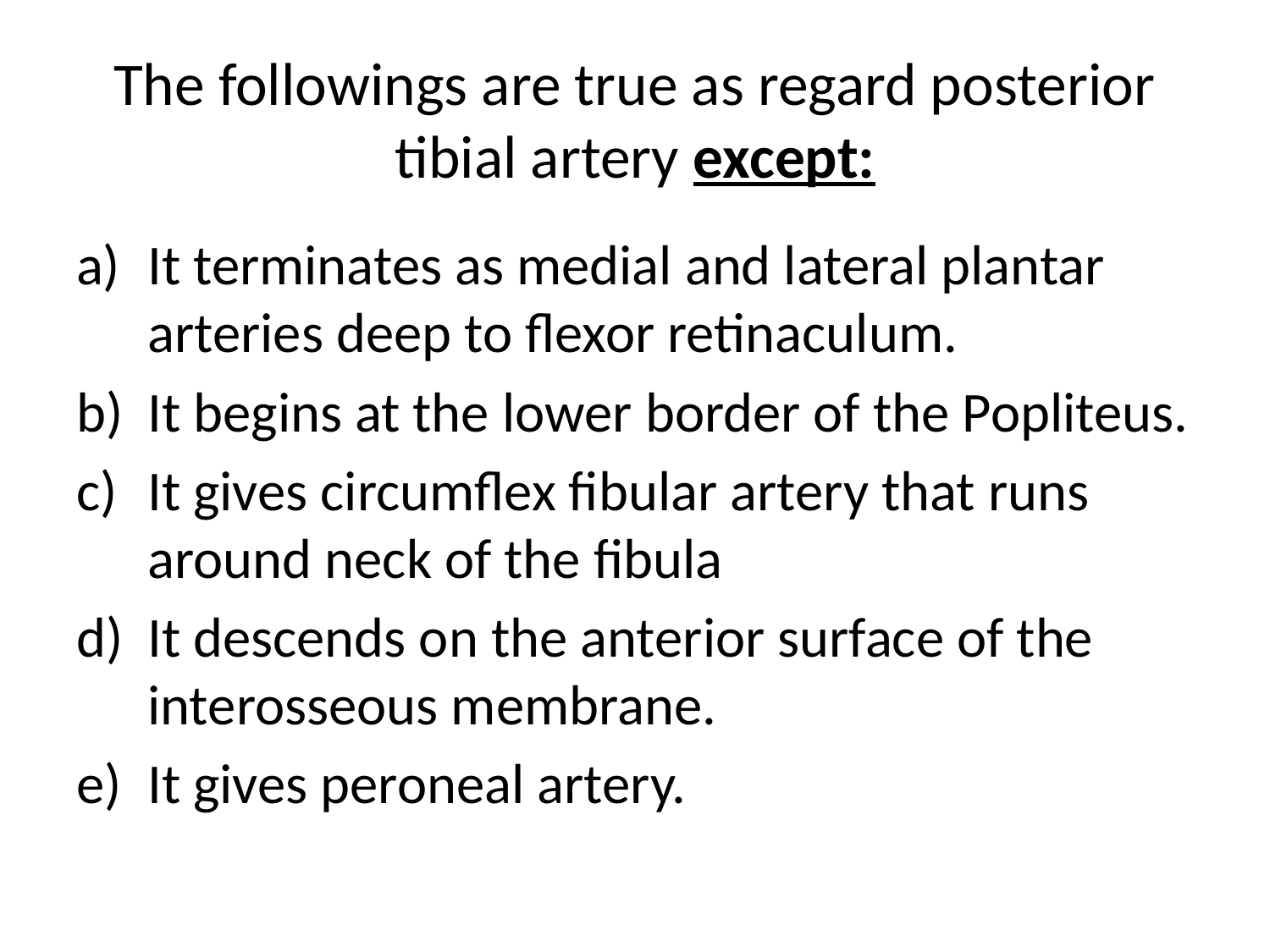

# The followings are true as regard posterior tibial artery except:
It terminates as medial and lateral plantar arteries deep to flexor retinaculum.
It begins at the lower border of the Popliteus.
It gives circumflex fibular artery that runs around neck of the fibula
It descends on the anterior surface of the interosseous membrane.
It gives peroneal artery.